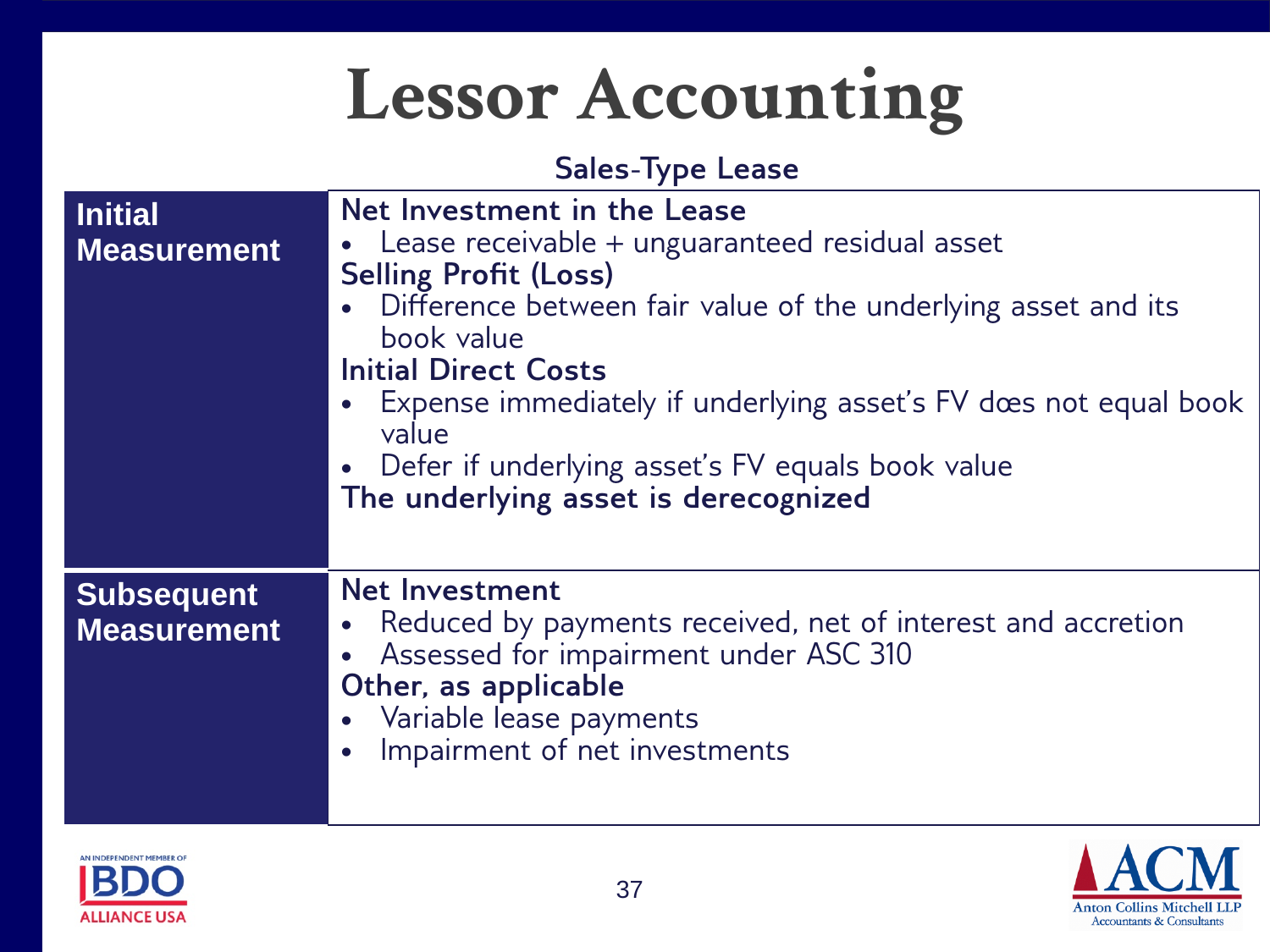

# Lessor Accounting
Sales-Type Lease
| Initial Measurement | Net Investment in the Lease Lease receivable + unguaranteed residual asset Selling Profit (Loss) Difference between fair value of the underlying asset and its book value Initial Direct Costs Expense immediately if underlying asset’s FV does not equal book value Defer if underlying asset’s FV equals book value The underlying asset is derecognized |
| --- | --- |
| Subsequent Measurement | Net Investment Reduced by payments received, net of interest and accretion Assessed for impairment under ASC 310 Other, as applicable Variable lease payments Impairment of net investments |
37